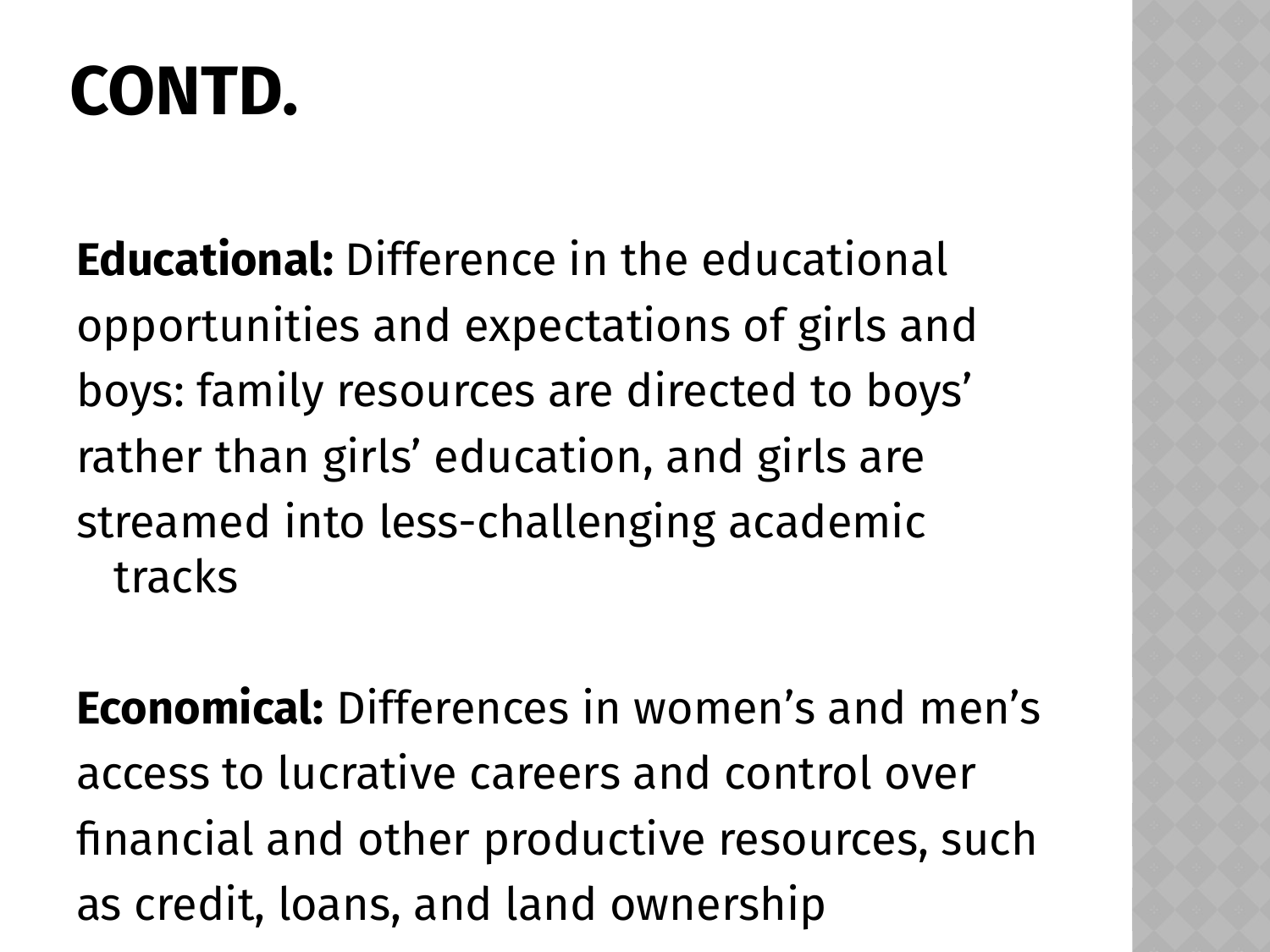

# Contd.
Educational: Difference in the educational
opportunities and expectations of girls and
boys: family resources are directed to boys’
rather than girls’ education, and girls are
streamed into less-challenging academic tracks

Economical: Differences in women’s and men’s
access to lucrative careers and control over
financial and other productive resources, such
as credit, loans, and land ownership